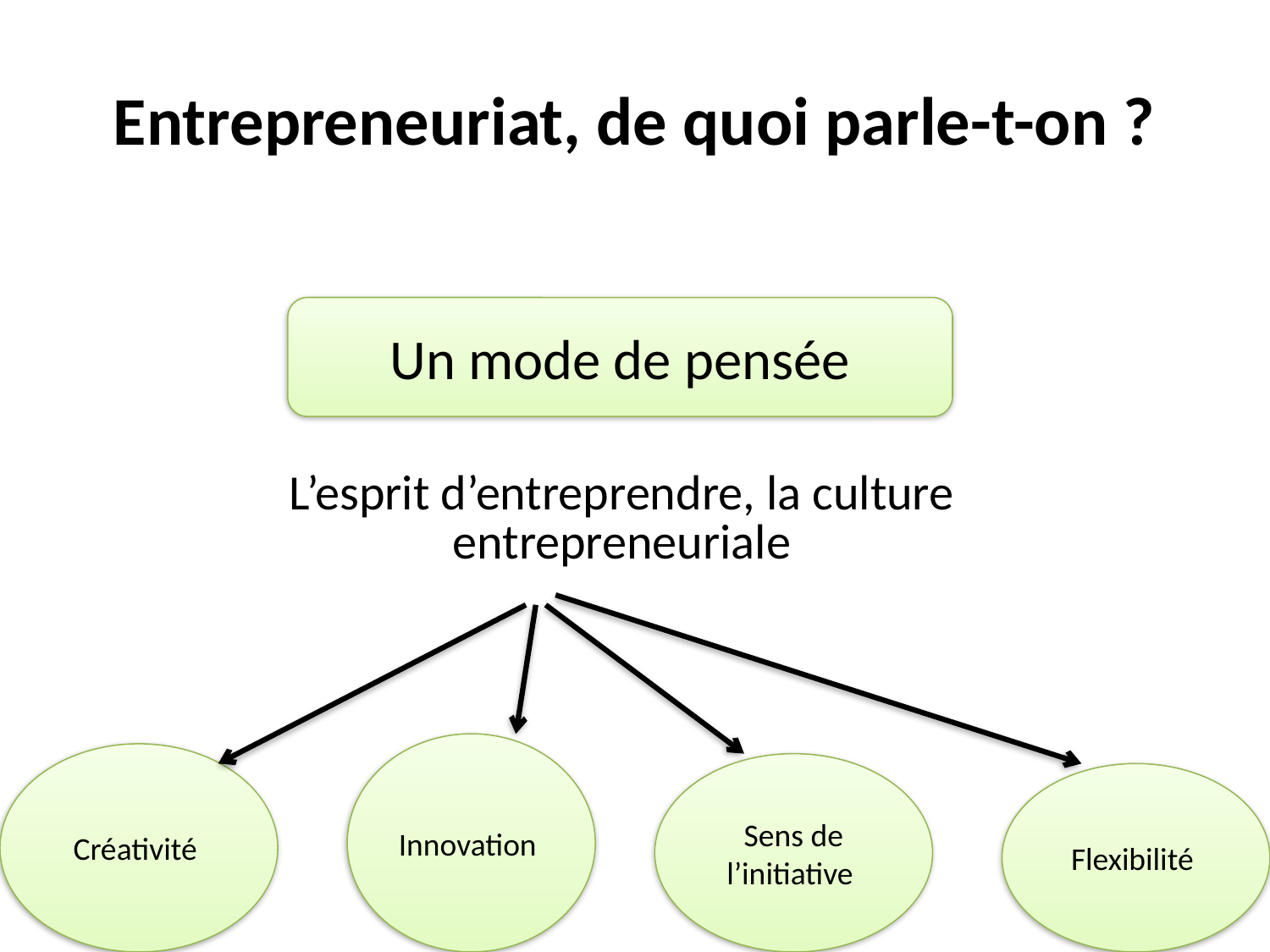

# Entrepreneuriat, de quoi parle-t-on ?

Un mode de pensée
| L’esprit d’entreprendre, la culture entrepreneuriale |
| --- |
Innovation
Créativité
Sens de l’initiative
Flexibilité
4